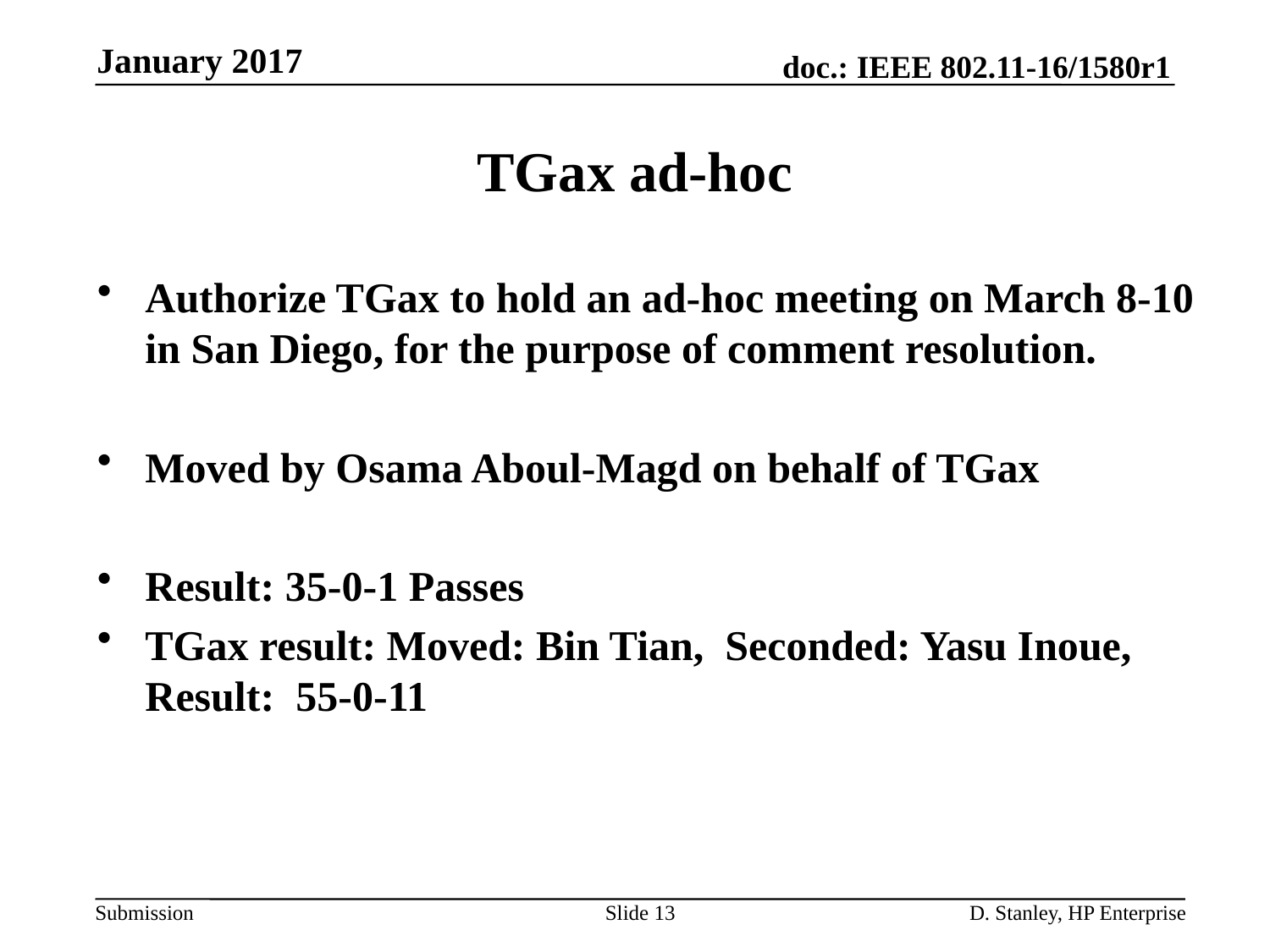

January 2017
# TGax ad-hoc
Authorize TGax to hold an ad-hoc meeting on March 8-10  in San Diego, for the purpose of comment resolution.

Moved by Osama Aboul-Magd on behalf of TGax

Result: 35-0-1 Passes
TGax result: Moved: Bin Tian,  Seconded: Yasu Inoue, Result:  55-0-11

Slide 13
D. Stanley, HP Enterprise